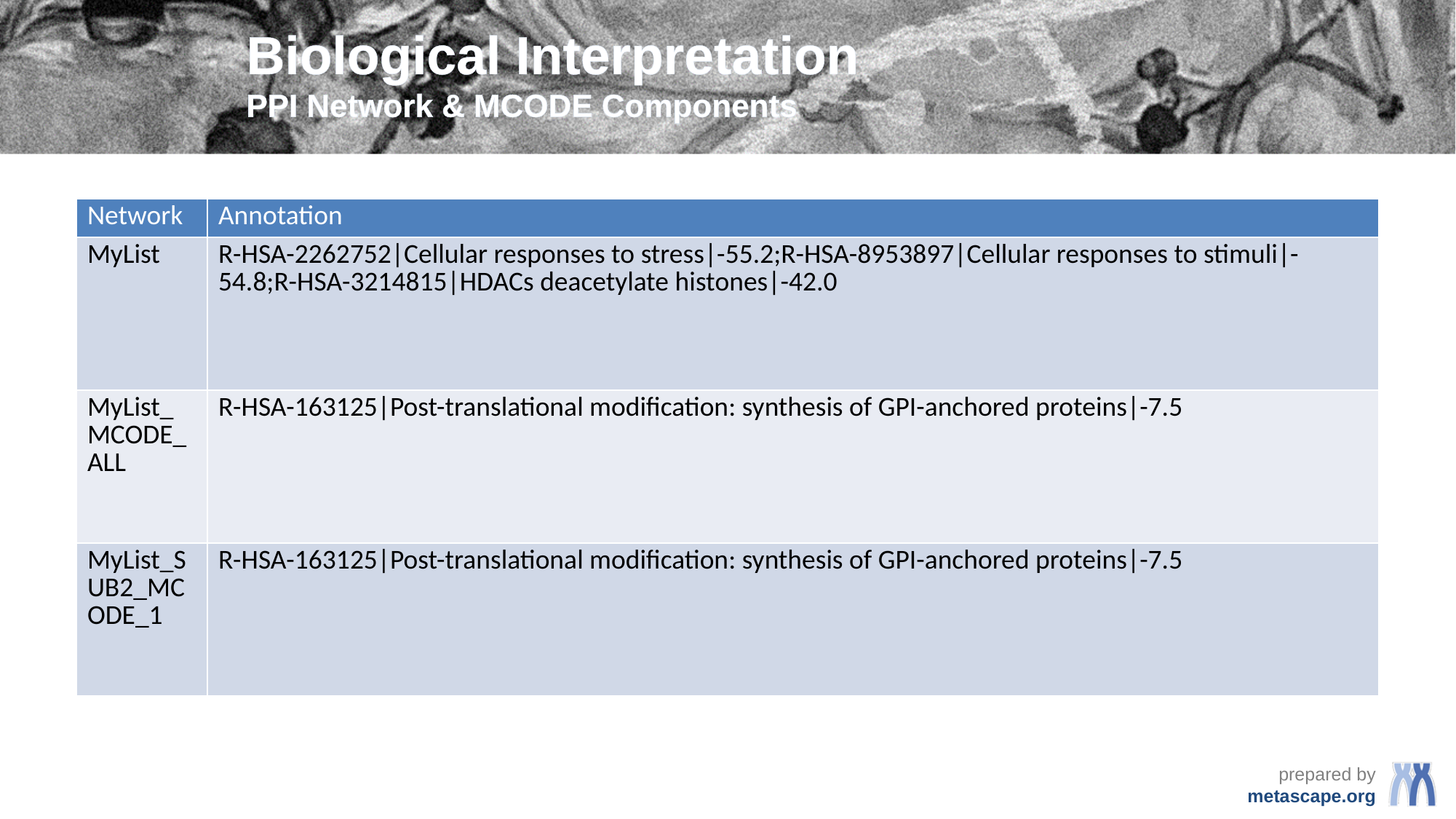

# Biological Interpretation PPI Network & MCODE Components
| Network | Annotation |
| --- | --- |
| MyList | R-HSA-2262752|Cellular responses to stress|-55.2;R-HSA-8953897|Cellular responses to stimuli|-54.8;R-HSA-3214815|HDACs deacetylate histones|-42.0 |
| MyList\_MCODE\_ALL | R-HSA-163125|Post-translational modification: synthesis of GPI-anchored proteins|-7.5 |
| MyList\_SUB2\_MCODE\_1 | R-HSA-163125|Post-translational modification: synthesis of GPI-anchored proteins|-7.5 |